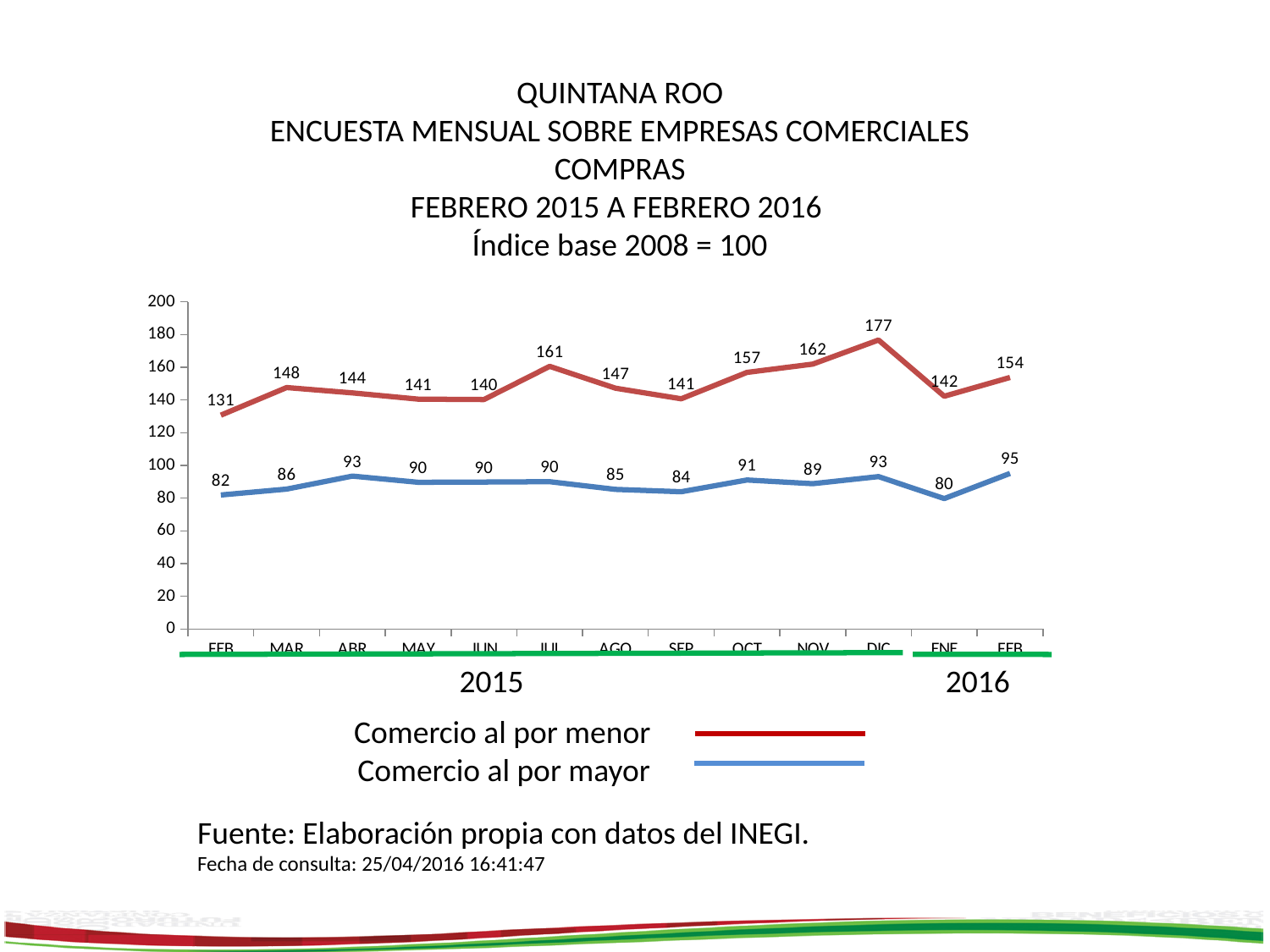

QUINTANA ROO
ENCUESTA MENSUAL SOBRE EMPRESAS COMERCIALES
COMPRAS
FEBRERO 2015 A FEBRERO 2016
Índice base 2008 = 100

### Chart

| Category |  |  |
|---|---|---|
| FEB | 81.8909084 | 130.71987599999986 |
| MAR | 85.50836479999998 | 147.60381529999992 |
| ABR | 93.45596519999998 | 144.3412288000001 |
| MAY | 89.6622639 | 140.5184022 |
| JUN | 89.8064265 | 140.2711157999999 |
| JUL | 90.01379989999998 | 160.548944 |
| AGO | 85.3329195 | 147.2143596999999 |
| SEP | 83.87658569999998 | 140.7164164 |
| OCT | 91.06370599999998 | 156.8434577 |
| NOV | 88.7929167 | 161.9377936 |
| DIC | 93.1475196 | 176.6627336 |
| ENE | 79.71711570000005 | 142.27834810000004 |
| FEB | 95.12258294999992 | 153.76700495 |
2015
2016
Comercio al por menor
Comercio al por mayor
Fuente: Elaboración propia con datos del INEGI.
Fecha de consulta: 25/04/2016 16:41:47